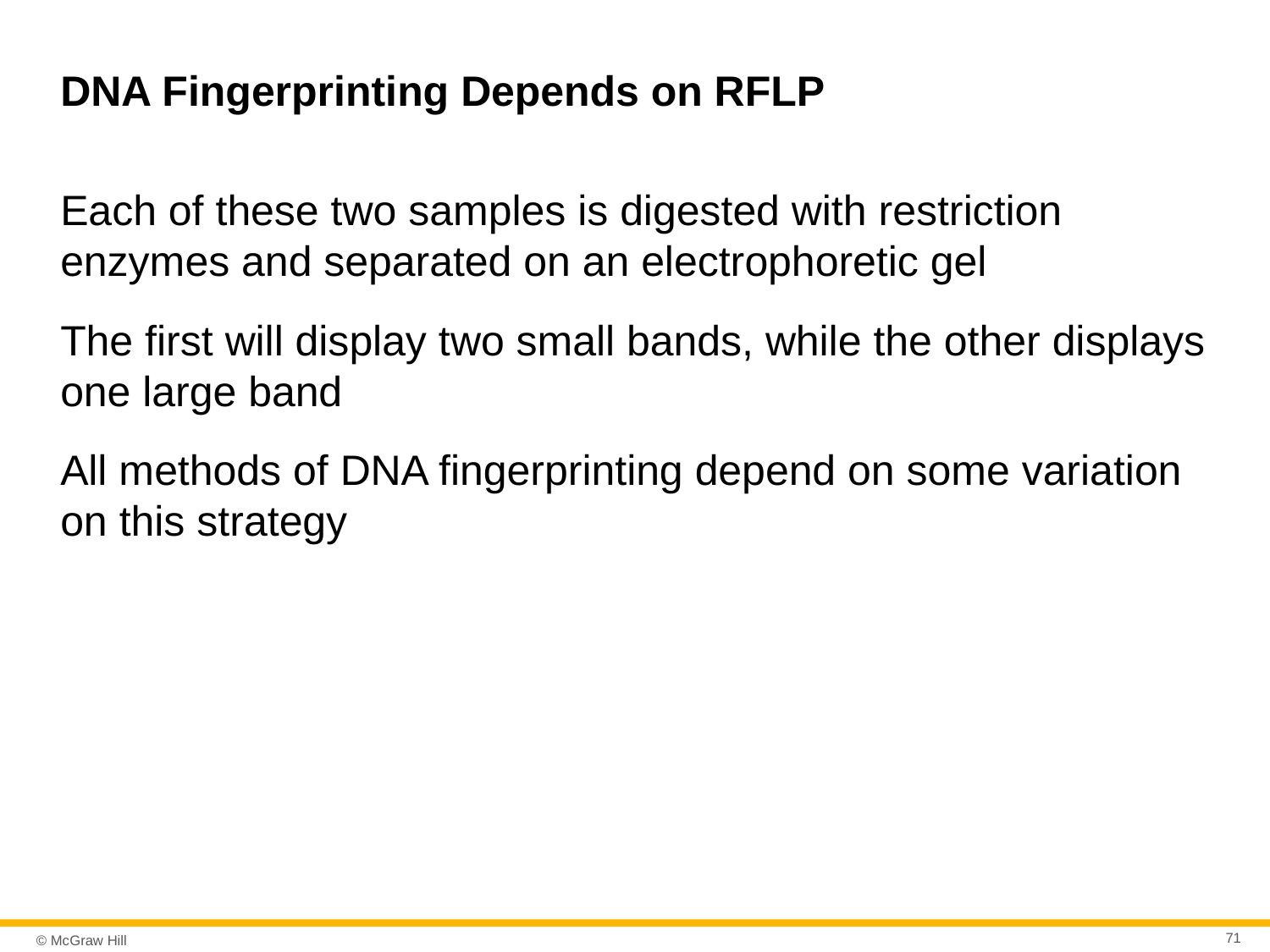

# DNA Fingerprinting Depends on RFLP
Each of these two samples is digested with restriction enzymes and separated on an electrophoretic gel
The first will display two small bands, while the other displays one large band
All methods of DNA fingerprinting depend on some variation on this strategy